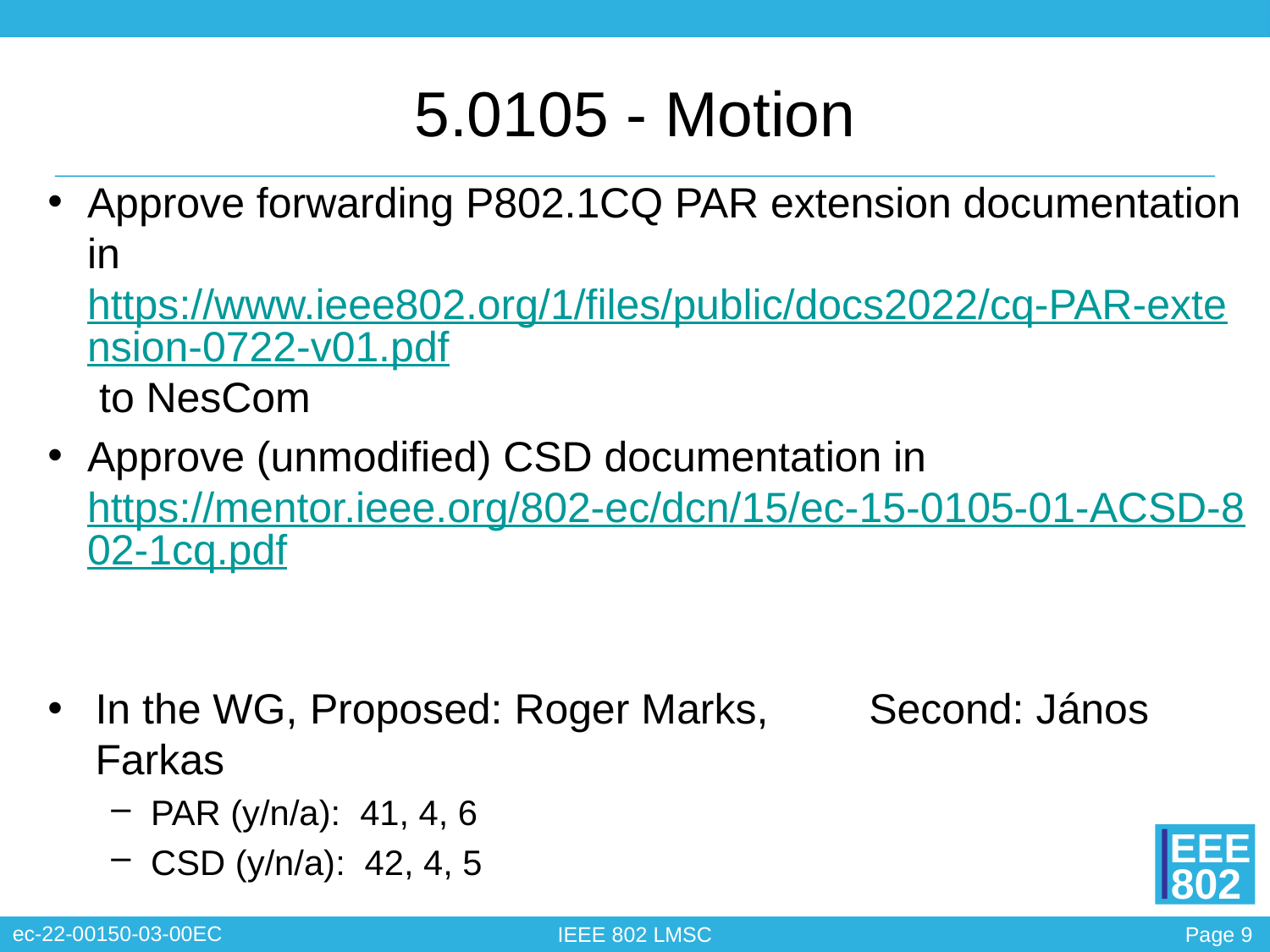

# 5.0105 - Motion
Approve forwarding P802.1CQ PAR extension documentation in https://www.ieee802.org/1/files/public/docs2022/cq-PAR-extension-0722-v01.pdf to NesCom
Approve (unmodified) CSD documentation in https://mentor.ieee.org/802-ec/dcn/15/ec-15-0105-01-ACSD-802-1cq.pdf

In the WG, Proposed: Roger Marks,	 Second: János Farkas
PAR (y/n/a):  41, 4, 6
CSD (y/n/a):  42, 4, 5

In EC, mover: Glenn Parsons,	Second: Roger Marks
(y/n/a): <y>,<n>,<a>